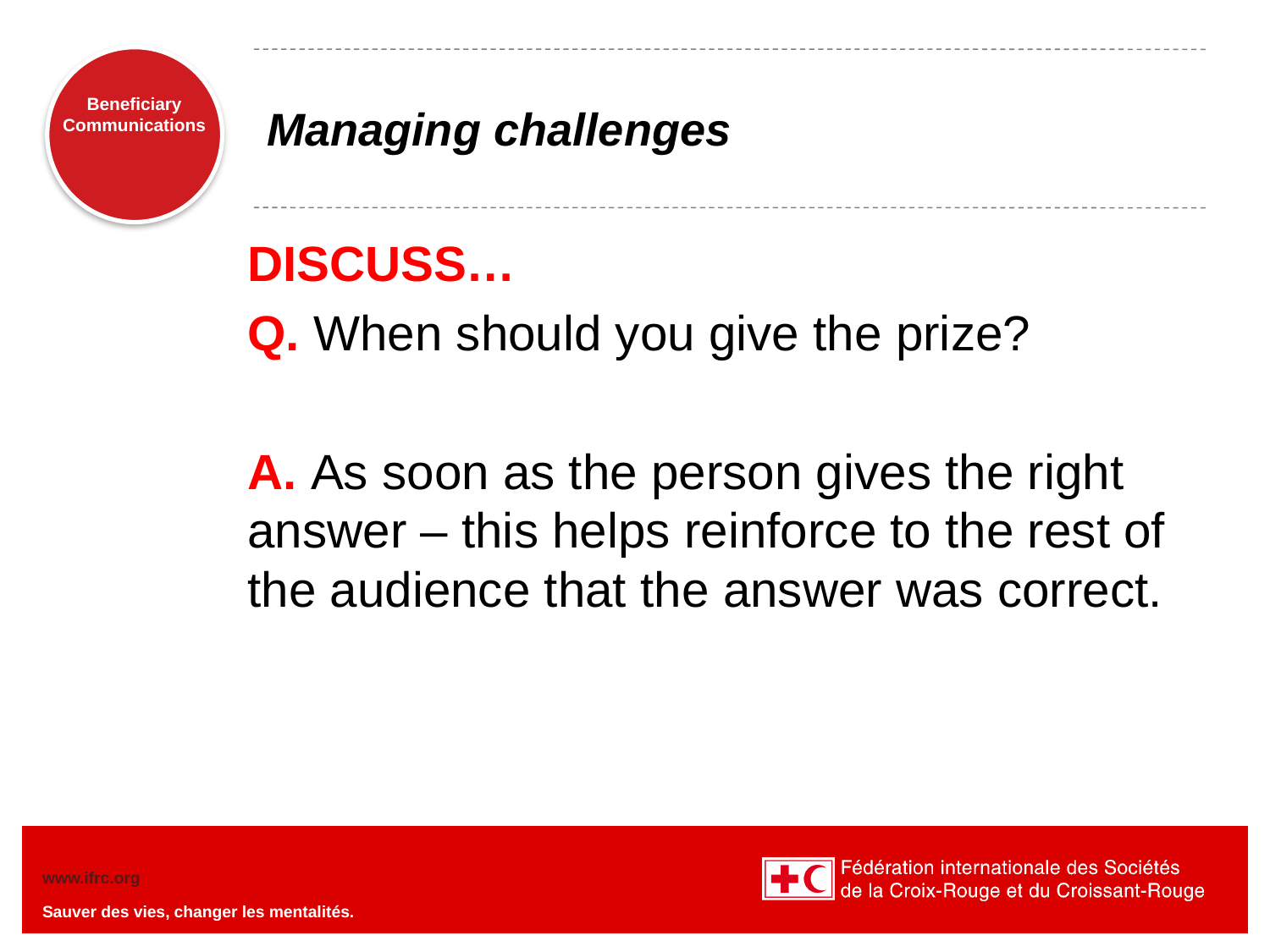

# Managing challenges
DISCUSS…
Q. When should you give the prize?

A. As soon as the person gives the right answer – this helps reinforce to the rest of the audience that the answer was correct.